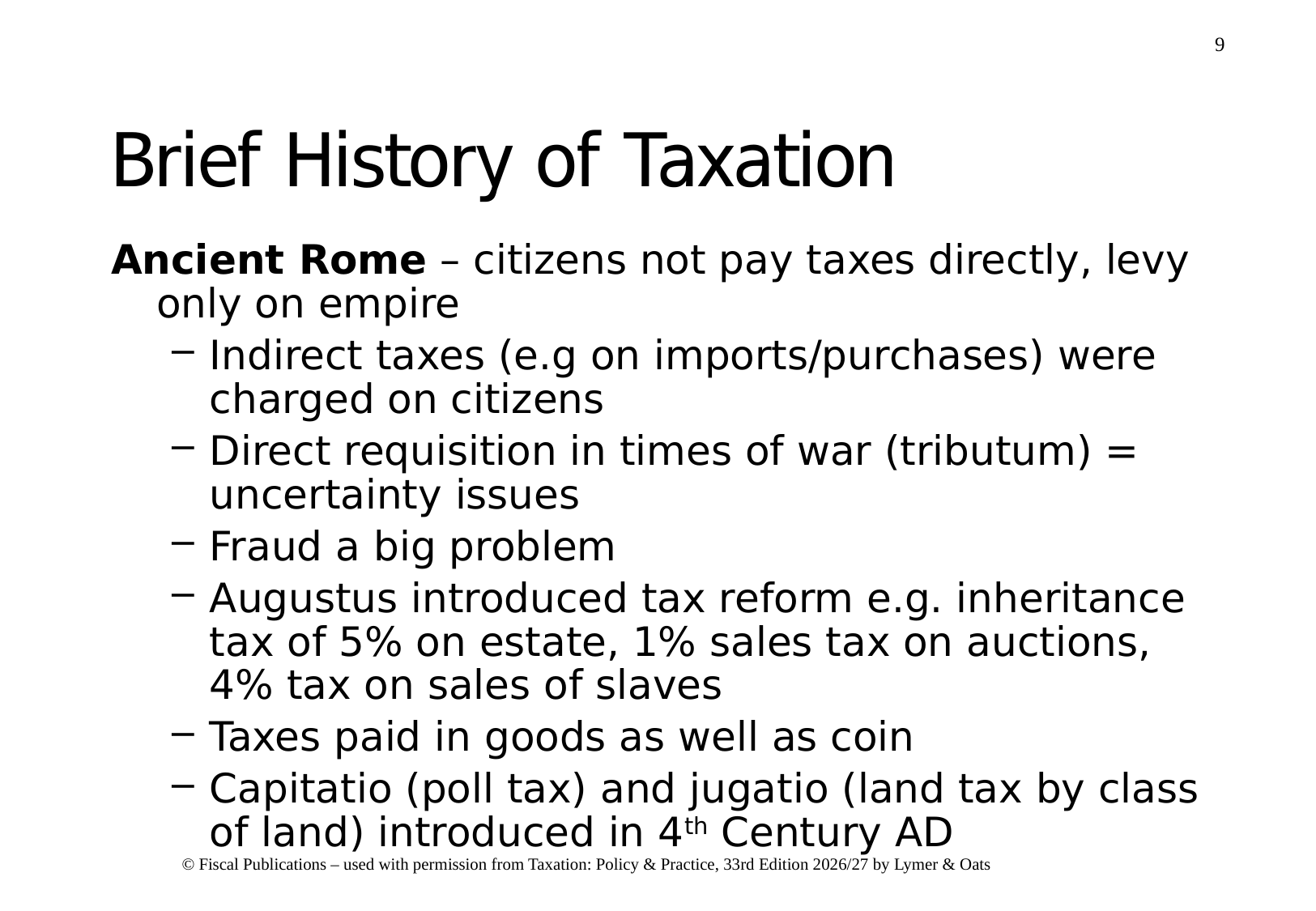

# Brief History of Taxation
Ancient Rome – citizens not pay taxes directly, levy only on empire
Indirect taxes (e.g on imports/purchases) were charged on citizens
Direct requisition in times of war (tributum) = uncertainty issues
Fraud a big problem
Augustus introduced tax reform e.g. inheritance tax of 5% on estate, 1% sales tax on auctions, 4% tax on sales of slaves
Taxes paid in goods as well as coin
Capitatio (poll tax) and jugatio (land tax by class of land) introduced in 4th Century AD